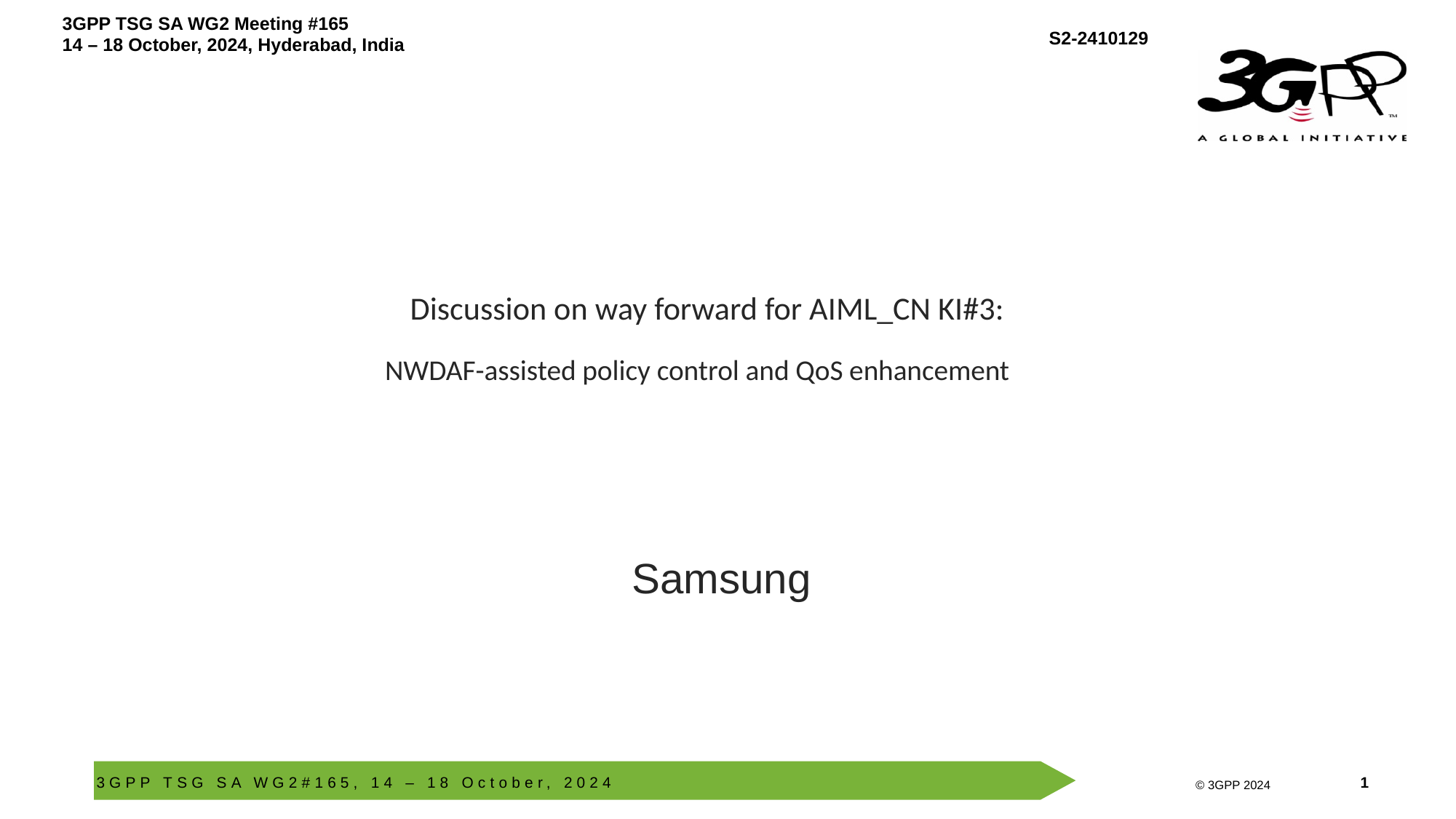

# Discussion on way forward for AIML_CN KI#3: NWDAF-assisted policy control and QoS enhancement

Samsung